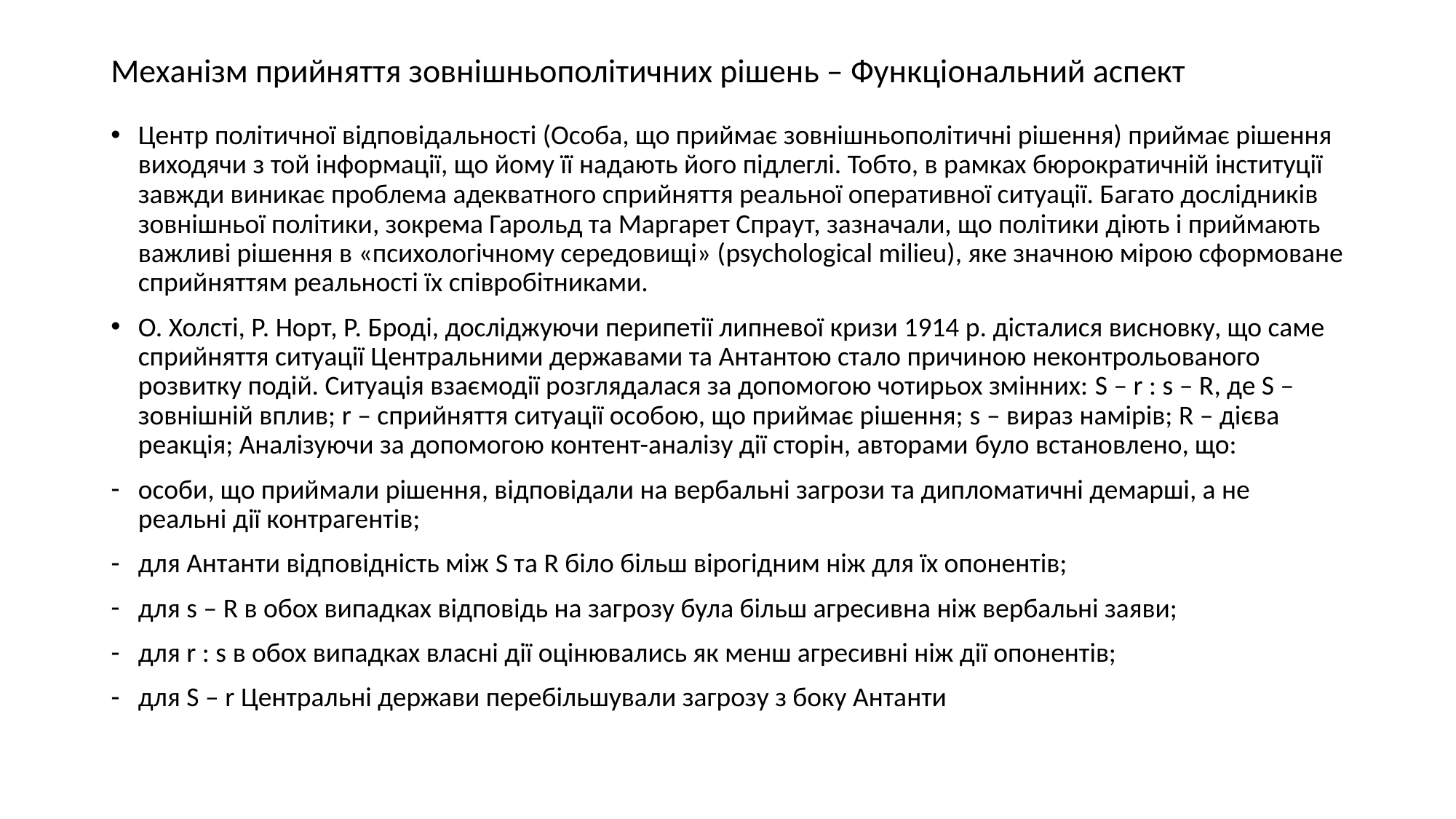

# Механізм прийняття зовнішньополітичних рішень – Функціональний аспект
Центр політичної відповідальності (Особа, що приймає зовнішньополітичні рішення) приймає рішення виходячи з той інформації, що йому її надають його підлеглі. Тобто, в рамках бюрократичній інституції завжди виникає проблема адекватного сприйняття реальної оперативної ситуації. Багато дослідників зовнішньої політики, зокрема Гарольд та Маргарет Спраут, зазначали, що політики діють і приймають важливі рішення в «психологічному середовищі» (psychological milieu), яке значною мірою сформоване сприйняттям реальності їх співробітниками.
О. Холсті, Р. Норт, Р. Броді, досліджуючи перипетії липневої кризи 1914 р. дісталися висновку, що саме сприйняття ситуації Центральними державами та Антантою стало причиною неконтрольованого розвитку подій. Ситуація взаємодії розглядалася за допомогою чотирьох змінних: S – r : s – R, де S – зовнішній вплив; r – сприйняття ситуації особою, що приймає рішення; s – вираз намірів; R – дієва реакція; Аналізуючи за допомогою контент-аналізу дії сторін, авторами було встановлено, що:
особи, що приймали рішення, відповідали на вербальні загрози та дипломатичні демарші, а не реальні дії контрагентів;
для Антанти відповідність між S та R біло більш вірогідним ніж для їх опонентів;
для s – R в обох випадках відповідь на загрозу була більш агресивна ніж вербальні заяви;
для r : s в обох випадках власні дії оцінювались як менш агресивні ніж дії опонентів;
для S – r Центральні держави перебільшували загрозу з боку Антанти